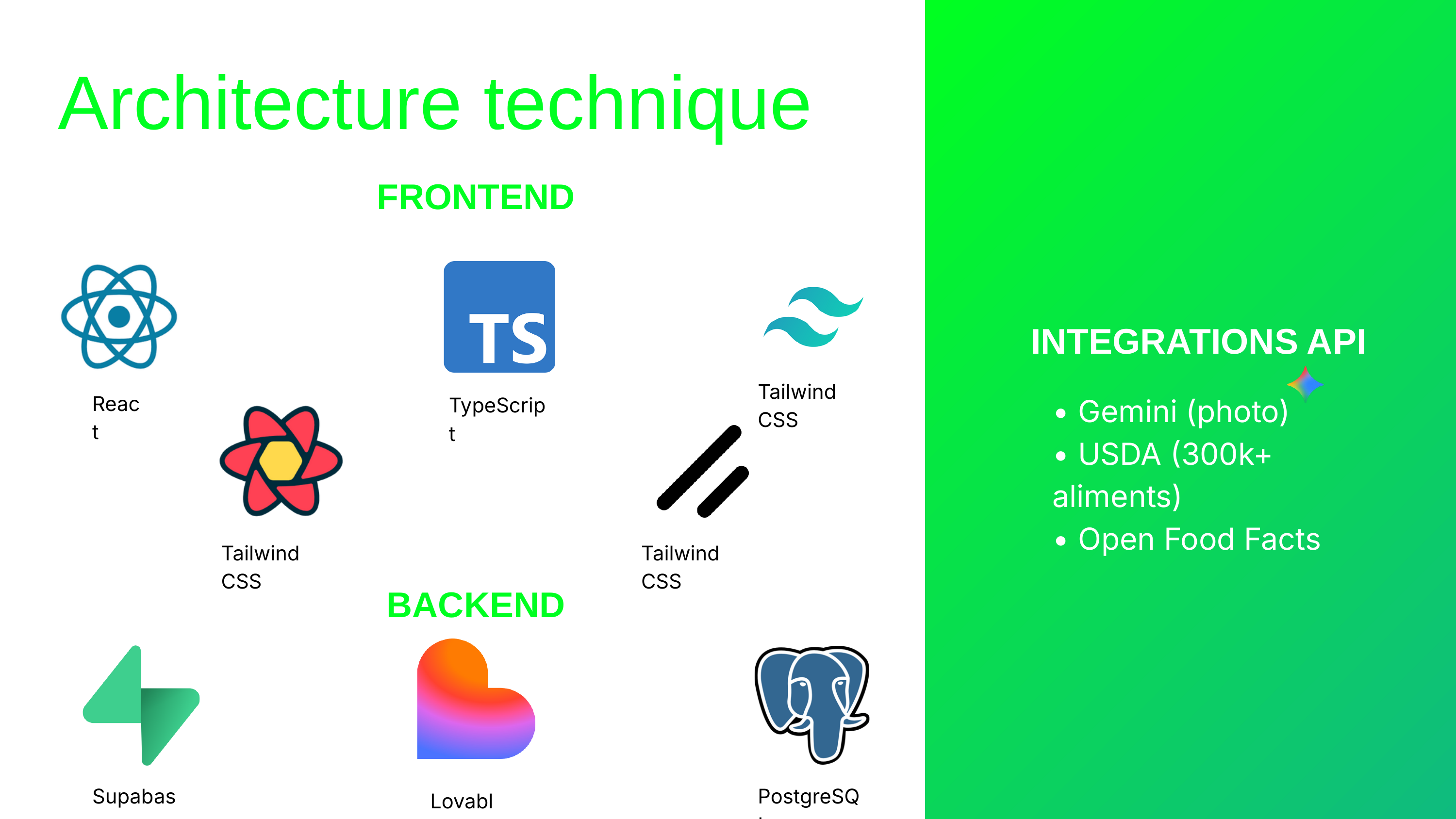

Architecture technique
FRONTEND

INTEGRATIONS API

Tailwind CSS
• Gemini (photo)
• USDA (300k+ aliments)
• Open Food Facts

React
TypeScript

Tailwind CSS
Tailwind CSS
BACKEND

Supabase
PostgreSQL
Lovable